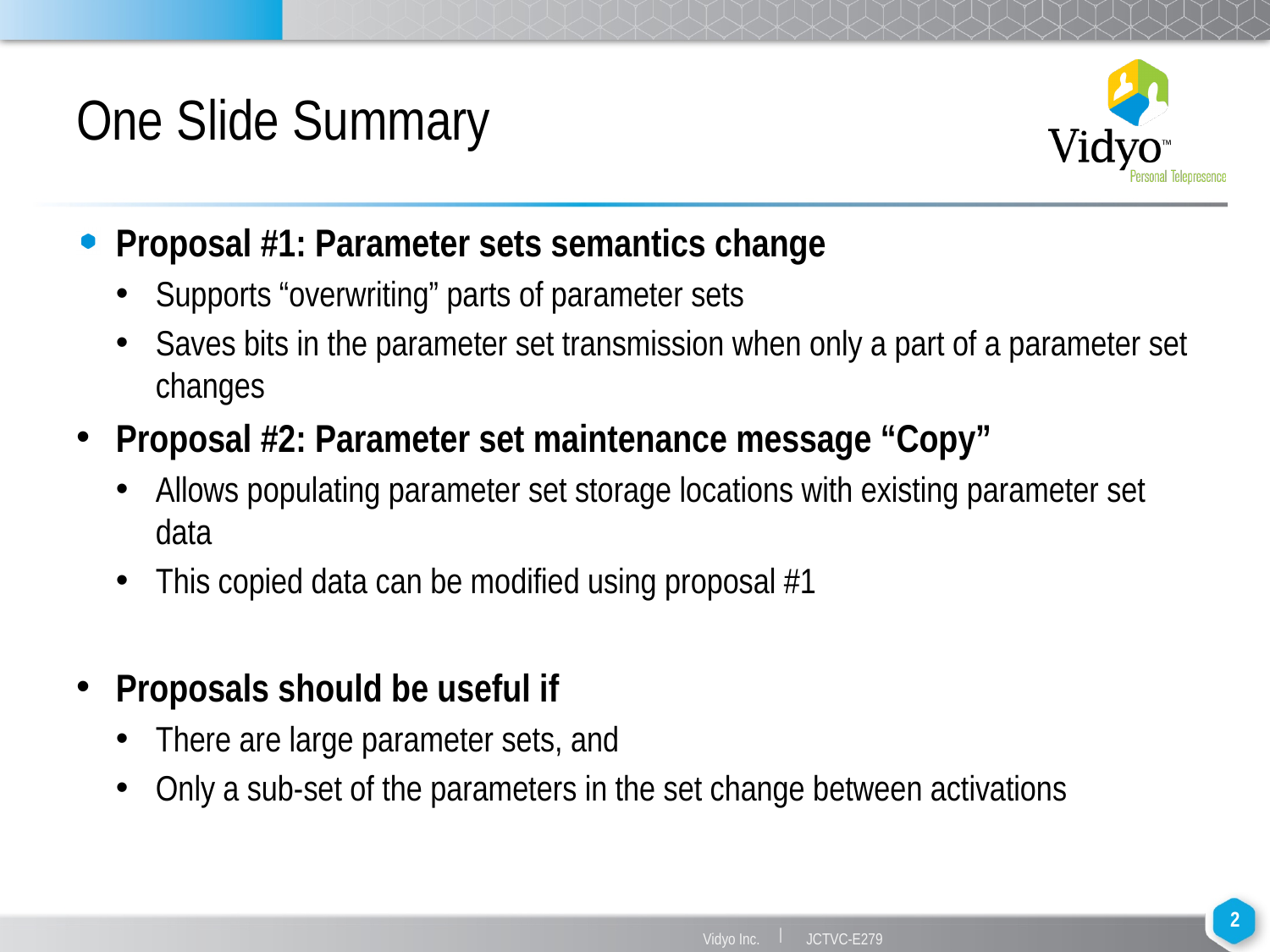

# One Slide Summary
Proposal #1: Parameter sets semantics change
Supports “overwriting” parts of parameter sets
Saves bits in the parameter set transmission when only a part of a parameter set changes
Proposal #2: Parameter set maintenance message “Copy”
Allows populating parameter set storage locations with existing parameter set data
This copied data can be modified using proposal #1

Proposals should be useful if
There are large parameter sets, and
Only a sub-set of the parameters in the set change between activations

2